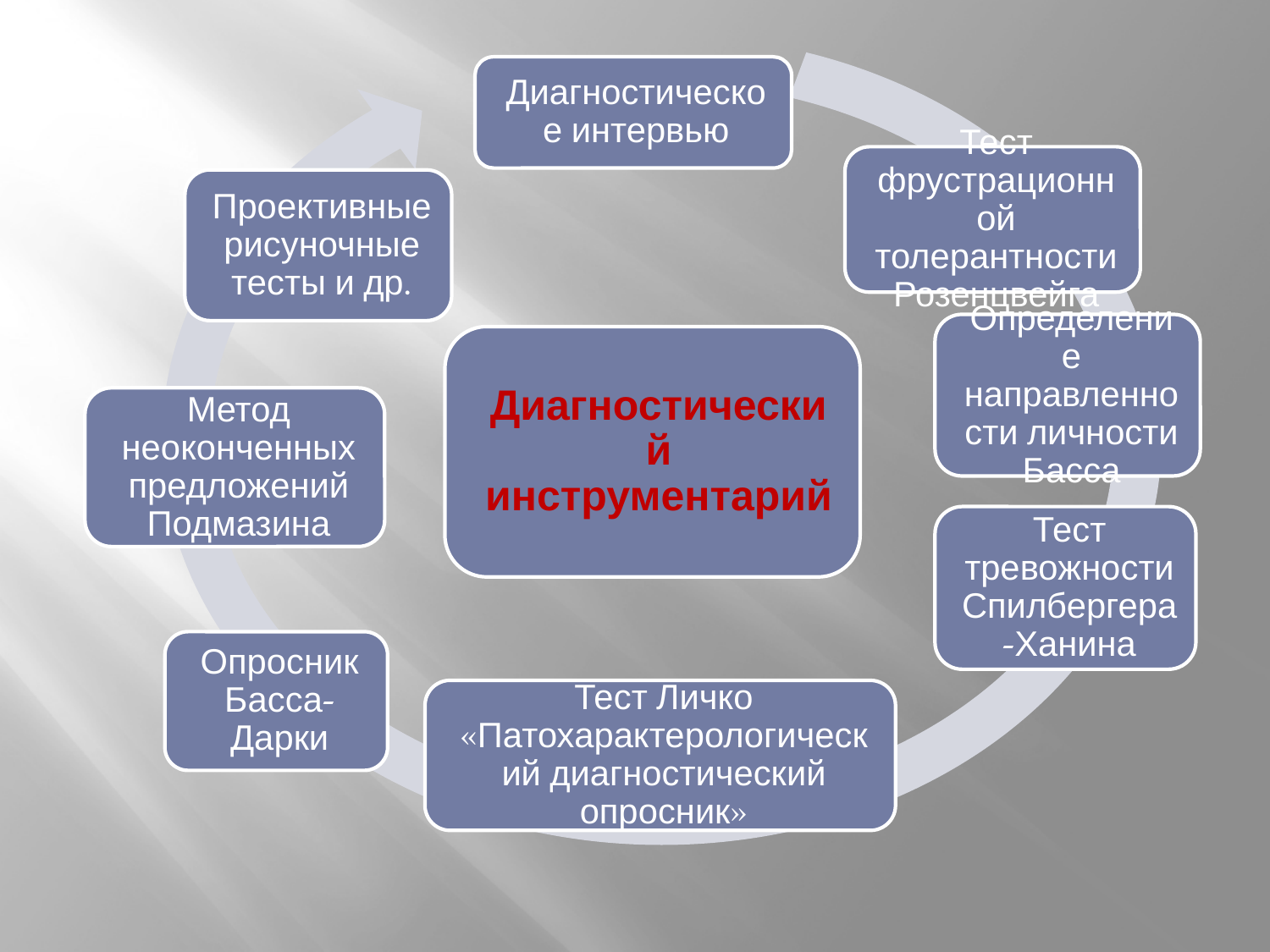

Диагностический инструментарий
Тест фрустрационной толерантности Розенцвейга
Определение направленности личности Басса
Тест тревожности Спилбергера-Ханина
Проективные рисуночные тесты и др.
Метод неоконченных предложений Подмазина
Опросник Басса-Дарки
Диагностическое интервью
Тест Личко «Патохарактерологический диагностический опросник»